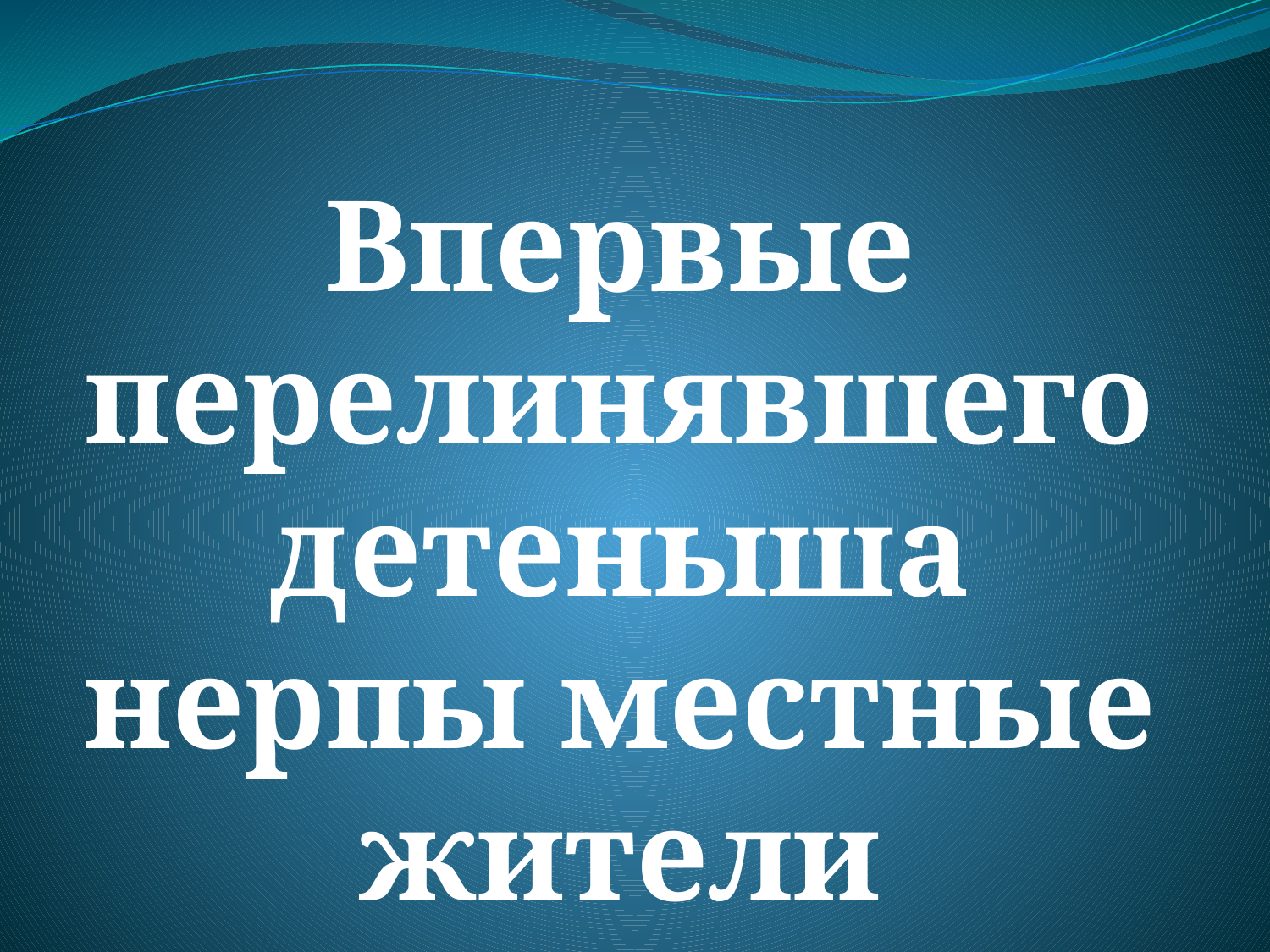

Впервые перелинявшего детеныша нерпы местные жители называют